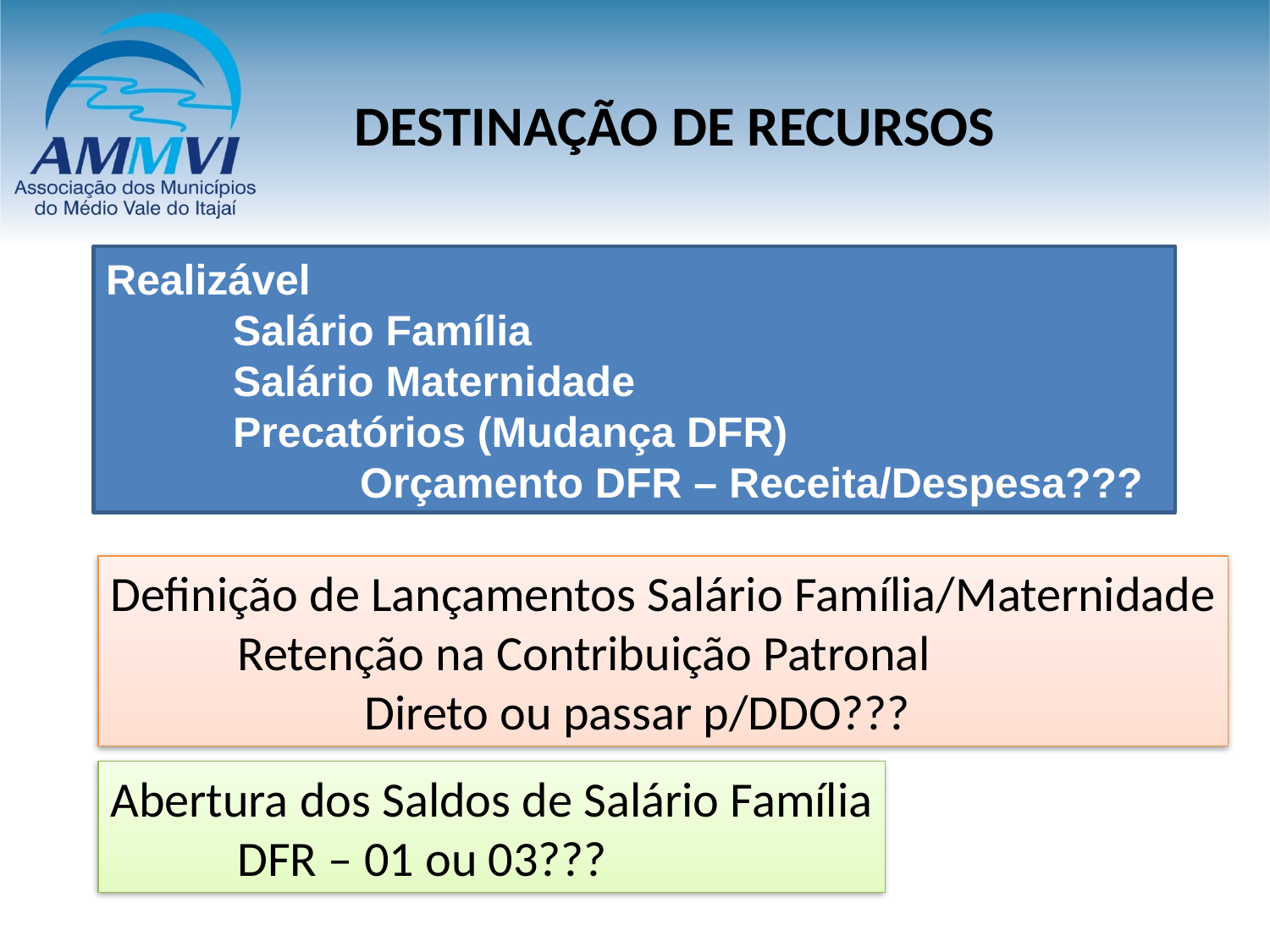

# DESTINAÇÃO DE RECURSOS

Realizável
	Salário Família
	Salário Maternidade
	Precatórios (Mudança DFR)
		Orçamento DFR – Receita/Despesa???
Definição de Lançamentos Salário Família/Maternidade
	Retenção na Contribuição Patronal
		Direto ou passar p/DDO???
Abertura dos Saldos de Salário Família
	DFR – 01 ou 03???